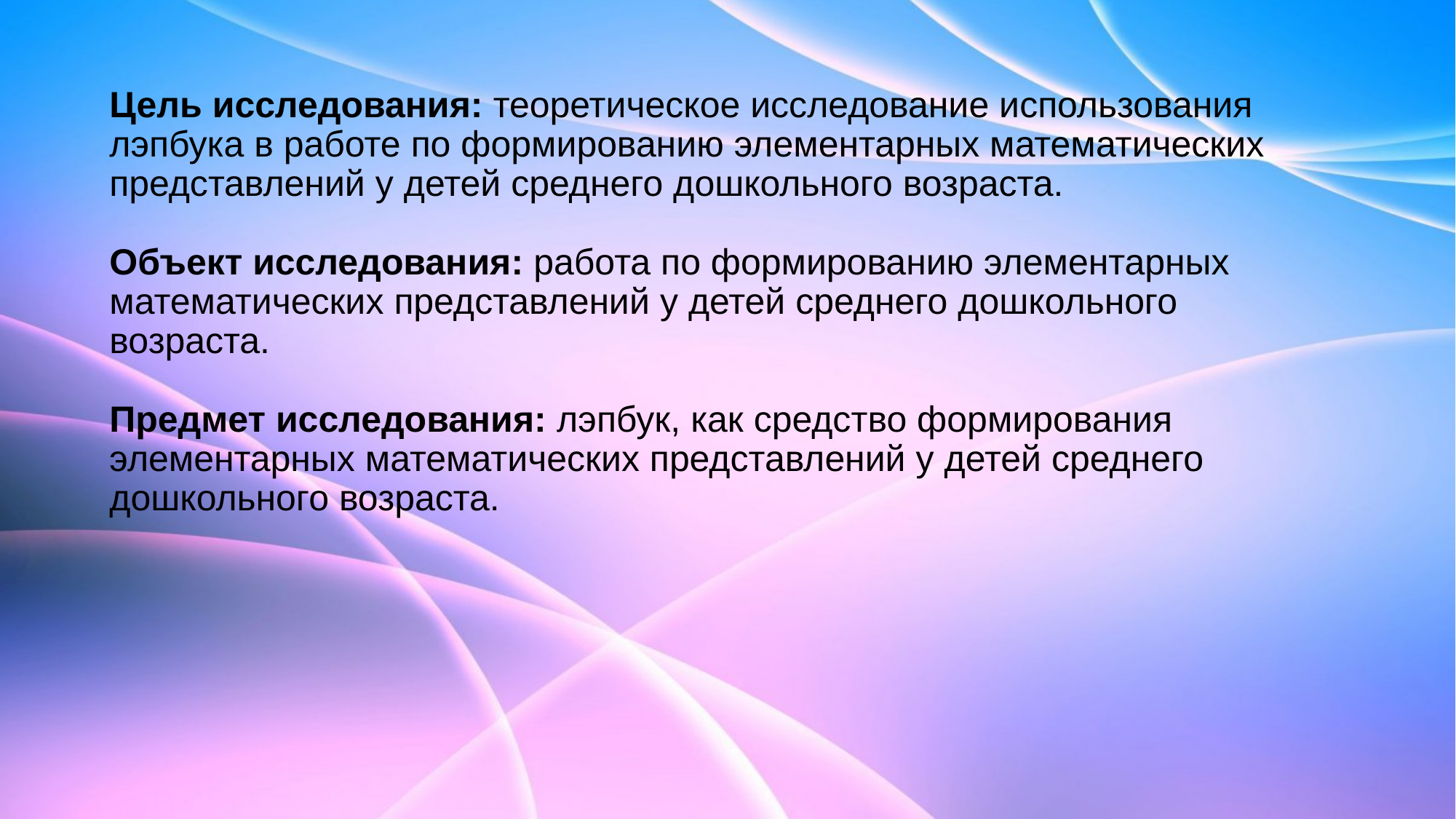

# Цель исследования: теоретическое исследование использования лэпбука в работе по формированию элементарных математических представлений у детей среднего дошкольного возраста. Объект исследования: работа по формированию элементарных математических представлений у детей среднего дошкольного возраста. Предмет исследования: лэпбук, как средство формирования элементарных математических представлений у детей среднего дошкольного возраста.